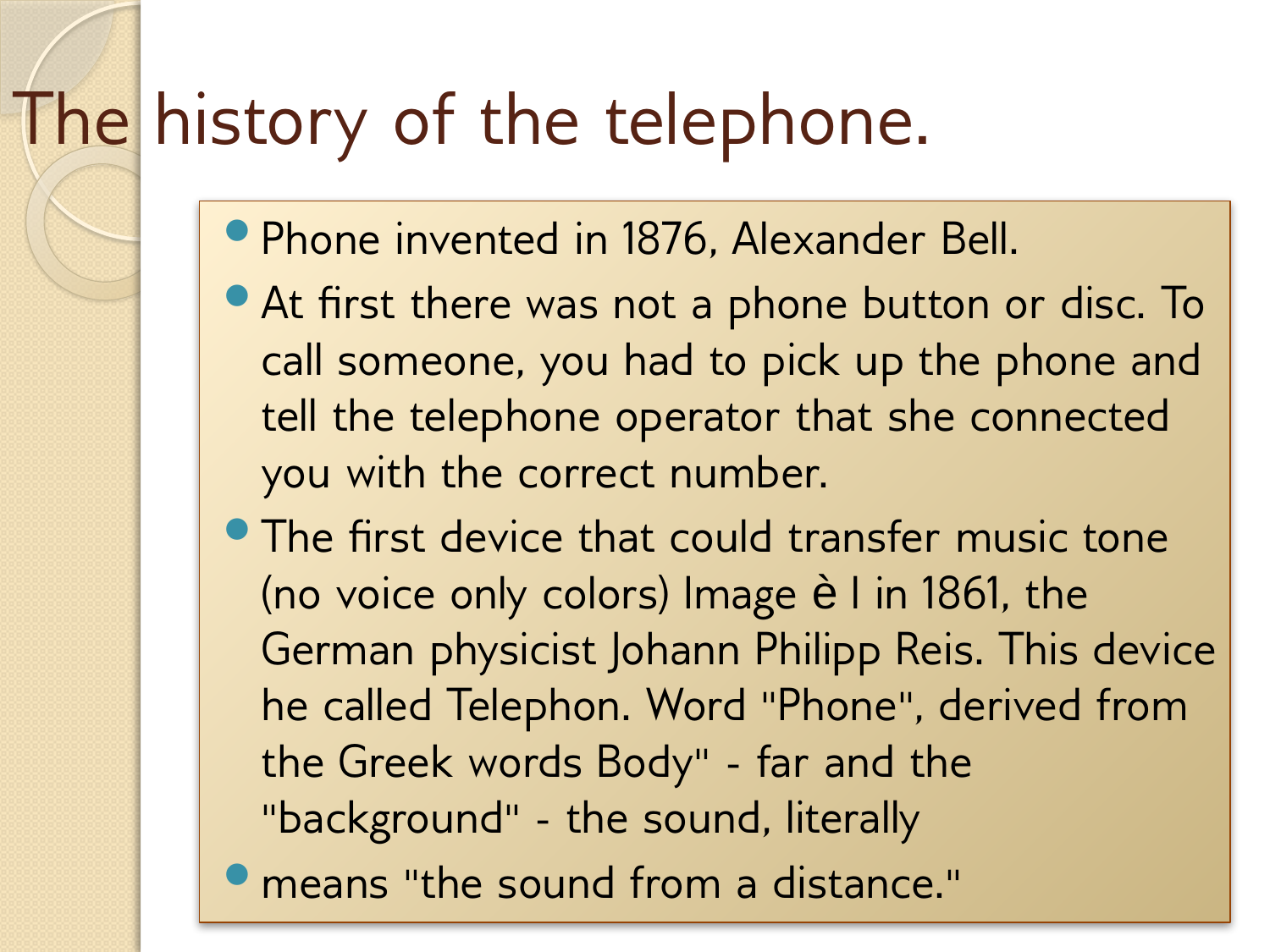

# The history of the telephone.
Phone invented in 1876, Alexander Bell.
At first there was not a phone button or disc. To call someone, you had to pick up the phone and tell the telephone operator that she connected you with the correct number.
The first device that could transfer music tone (no voice only colors) Image ѐ l in 1861, the German physicist Johann Philipp Reis. This device he called Telephon. Word "Phone", derived from the Greek words Body" - far and the "background" - the sound, literally
means "the sound from a distance."